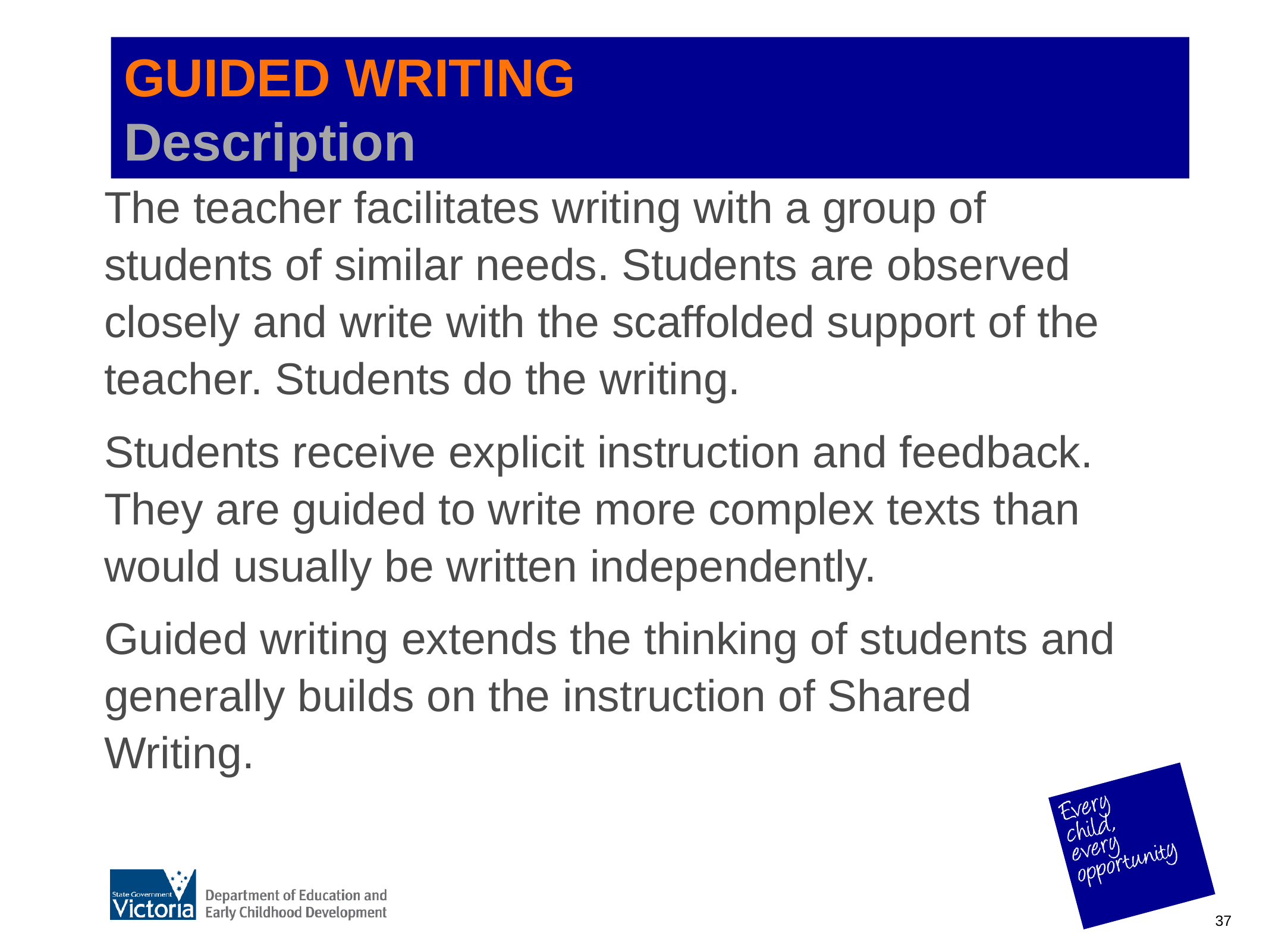

# GUIDED WRITING Description
The teacher facilitates writing with a group of
students of similar needs. Students are observed
closely and write with the scaffolded support of the
teacher. Students do the writing.

Students receive explicit instruction and feedback.
They are guided to write more complex texts than
would usually be written independently.

Guided writing extends the thinking of students and
generally builds on the instruction of Shared
Writing.

37